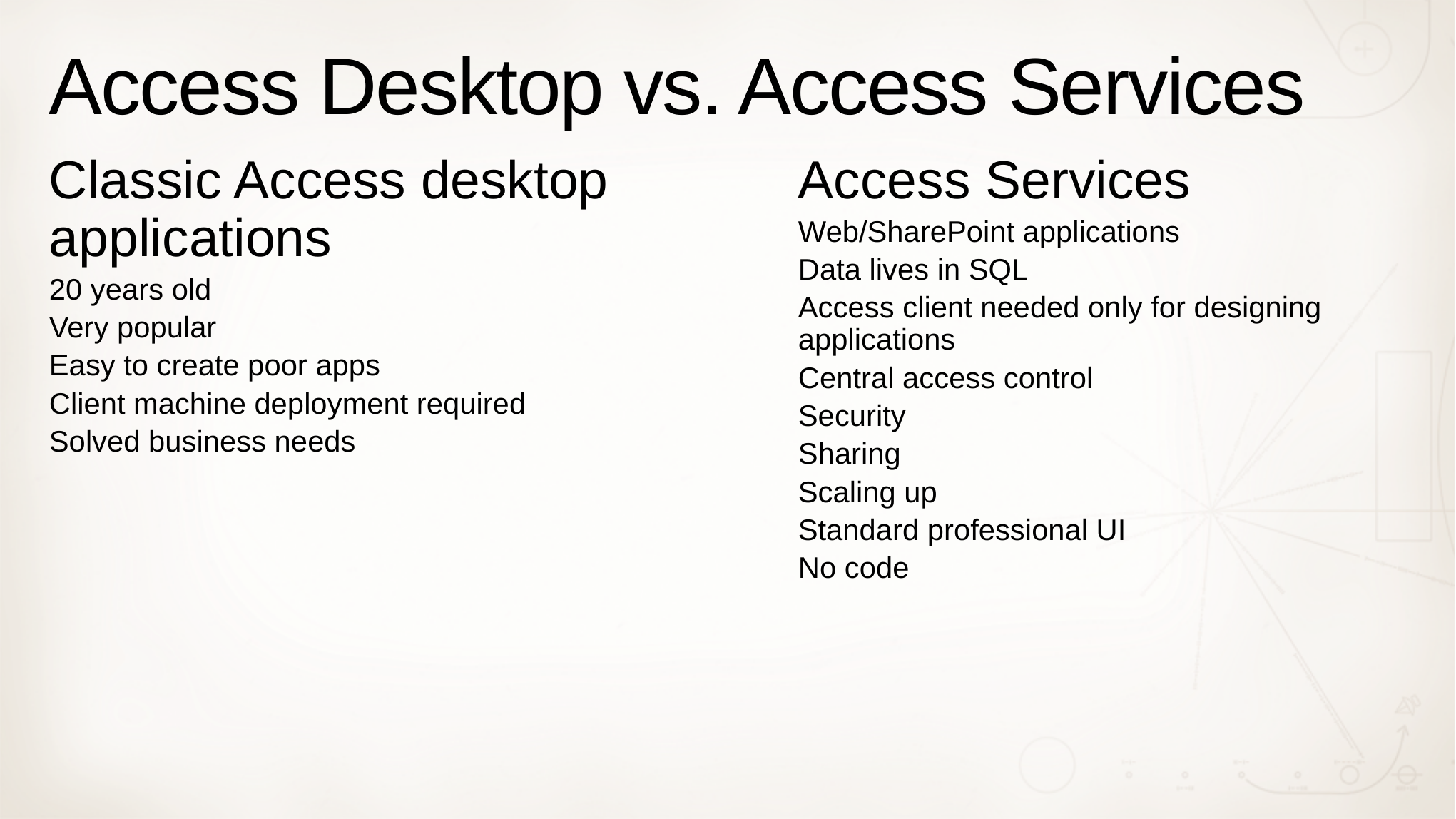

# Access Desktop vs. Access Services
Classic Access desktop applications
20 years old
Very popular
Easy to create poor apps
Client machine deployment required
Solved business needs

Access Services
Web/SharePoint applications
Data lives in SQL
Access client needed only for designing applications
Central access control
Security
Sharing
Scaling up
Standard professional UI
No code